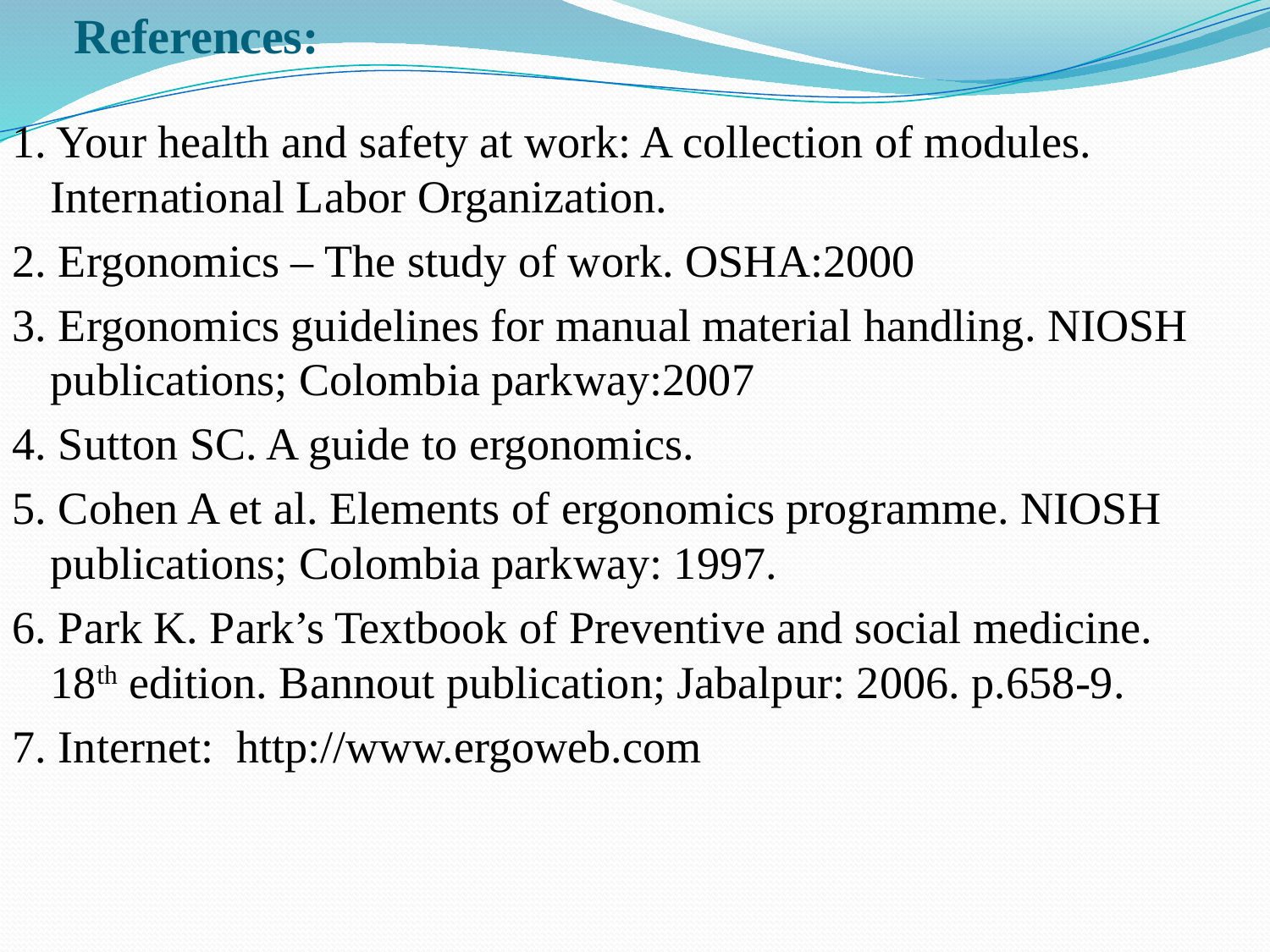

# References:
1. Your health and safety at work: A collection of modules. International Labor Organization.
2. Ergonomics – The study of work. OSHA:2000
3. Ergonomics guidelines for manual material handling. NIOSH publications; Colombia parkway:2007
4. Sutton SC. A guide to ergonomics.
5. Cohen A et al. Elements of ergonomics programme. NIOSH publications; Colombia parkway: 1997.
6. Park K. Park’s Textbook of Preventive and social medicine. 18th edition. Bannout publication; Jabalpur: 2006. p.658-9.
7. Internet:  http://www.ergoweb.com